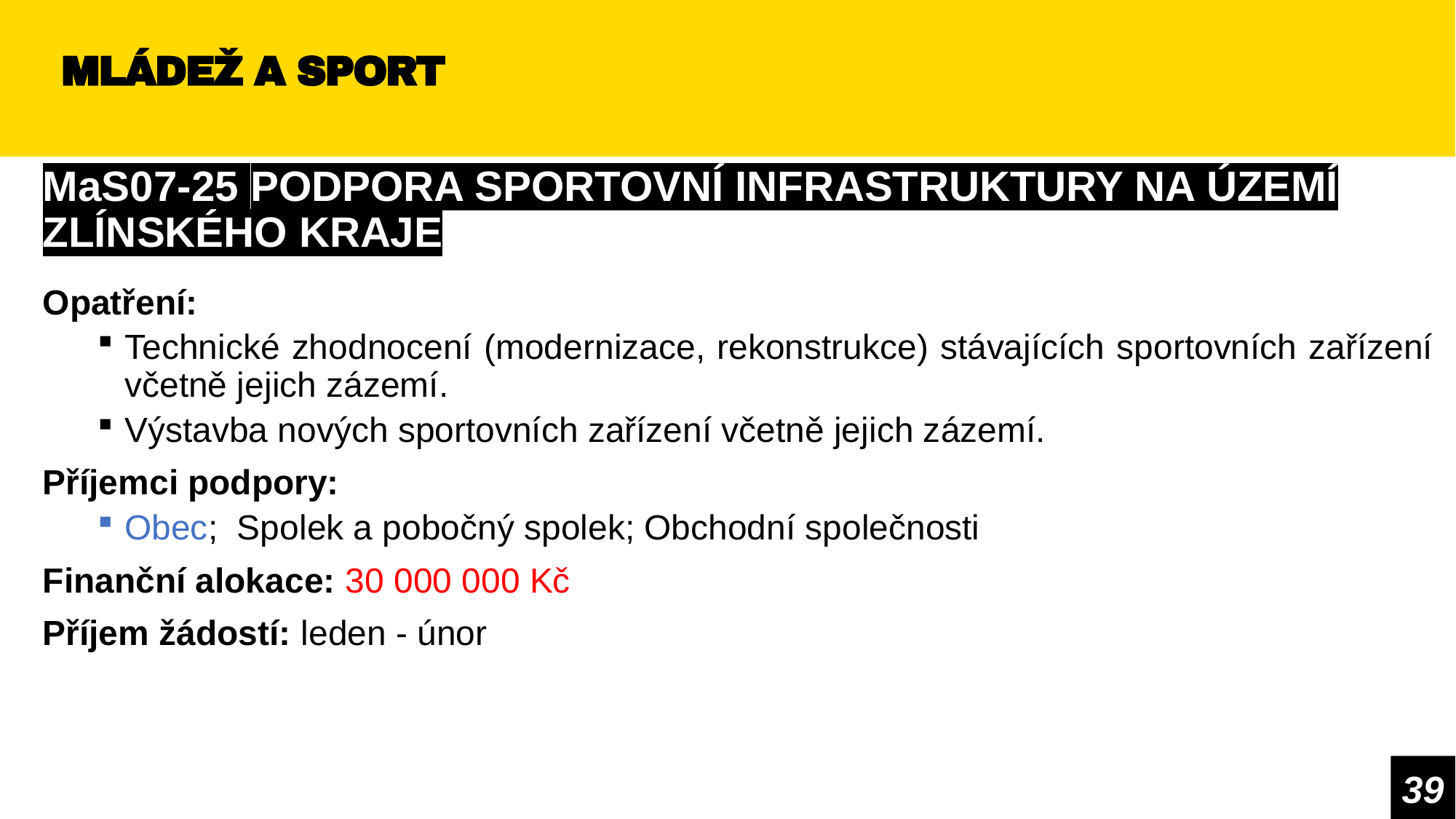

# MLÁDEŽ A SPORT
MaS07-25 PODPORA SPORTOVNÍ INFRASTRUKTURY NA ÚZEMÍ ZLÍNSKÉHO KRAJE
Opatření:
Technické zhodnocení (modernizace, rekonstrukce) stávajících sportovních zařízení včetně jejich zázemí.
Výstavba nových sportovních zařízení včetně jejich zázemí.
Příjemci podpory:
Obec;  Spolek a pobočný spolek; Obchodní společnosti
Finanční alokace: 30 000 000 Kč
Příjem žádostí: leden - únor

39